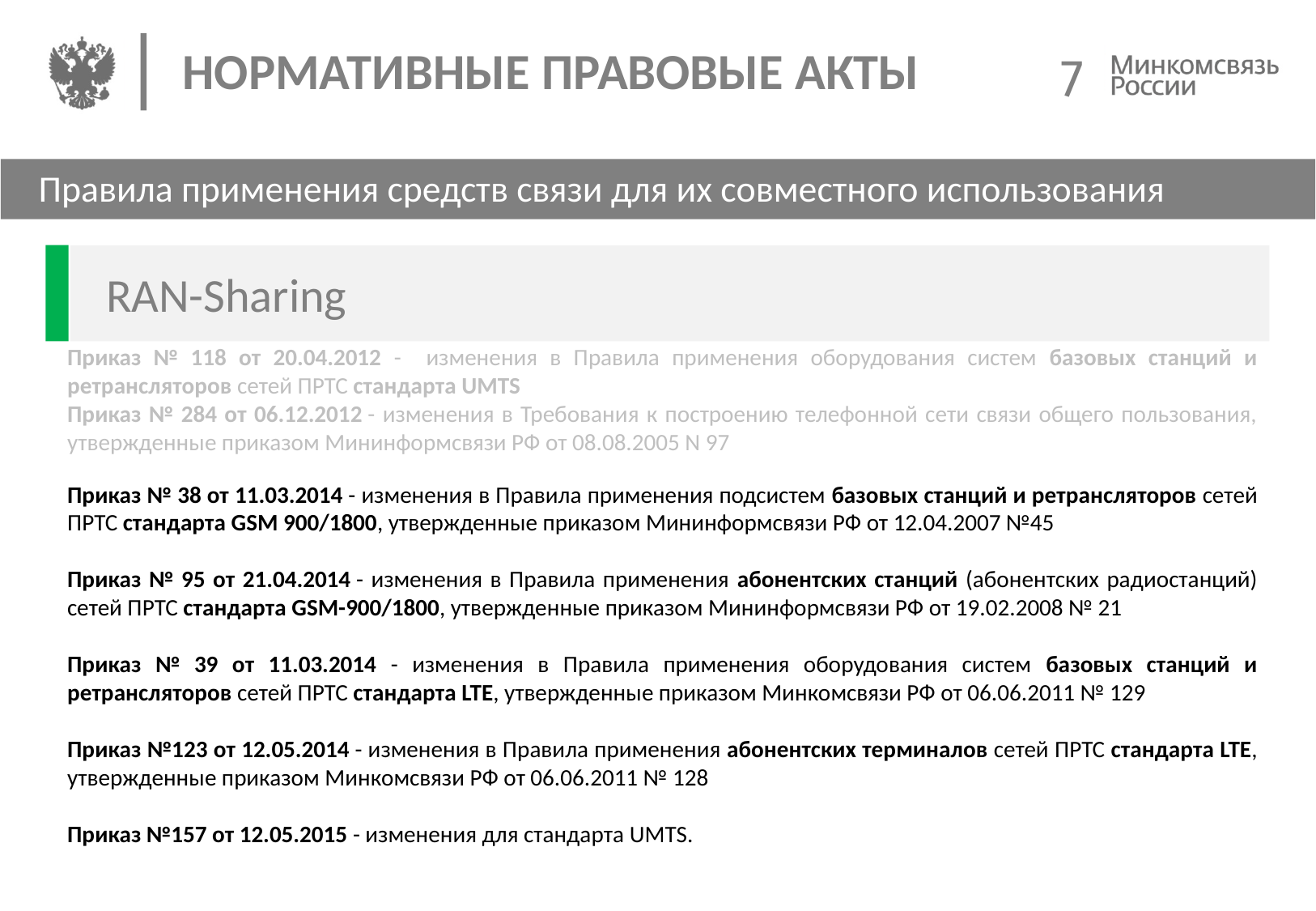

7
# НОРМАТИВНЫЕ ПРАВОВЫЕ АКТЫ
Правила применения средств связи для их совместного использования

RAN-Sharing
Приказ № 118 от 20.04.2012 -  изменения в Правила применения оборудования систем базовых станций и ретрансляторов сетей ПРТС стандарта UMTS
Приказ № 284 от 06.12.2012 - изменения в Требования к построению телефонной сети связи общего пользования, утвержденные приказом Мининформсвязи РФ от 08.08.2005 N 97

Приказ № 38 от 11.03.2014 - изменения в Правила применения подсистем базовых станций и ретрансляторов сетей ПРТС стандарта GSM 900/1800, утвержденные приказом Мининформсвязи РФ от 12.04.2007 №45

Приказ № 95 от 21.04.2014 - изменения в Правила применения абонентских станций (абонентских радиостанций) сетей ПРТС стандарта GSM-900/1800, утвержденные приказом Мининформсвязи РФ от 19.02.2008 № 21

Приказ № 39 от 11.03.2014 - изменения в Правила применения оборудования систем базовых станций и ретрансляторов сетей ПРТС стандарта LTE, утвержденные приказом Минкомсвязи РФ от 06.06.2011 № 129

Приказ №123 от 12.05.2014 - изменения в Правила применения абонентских терминалов сетей ПРТС стандарта LTE, утвержденные приказом Минкомсвязи РФ от 06.06.2011 № 128

Приказ №157 от 12.05.2015 - изменения для стандарта UMTS.